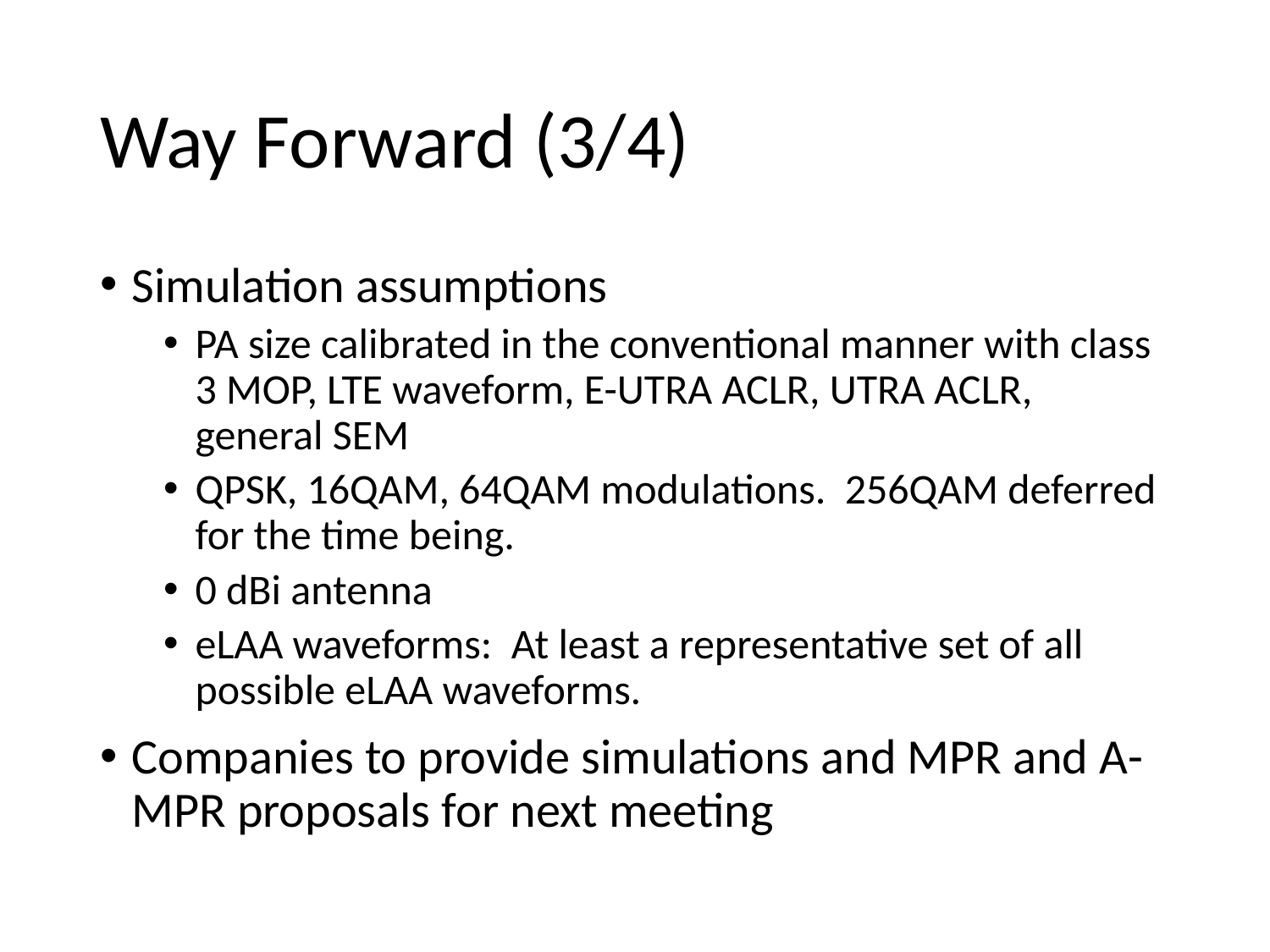

# Way Forward (3/4)
Simulation assumptions
PA size calibrated in the conventional manner with class 3 MOP, LTE waveform, E-UTRA ACLR, UTRA ACLR, general SEM
QPSK, 16QAM, 64QAM modulations.  256QAM deferred for the time being.
0 dBi antenna
eLAA waveforms:  At least a representative set of all possible eLAA waveforms.
Companies to provide simulations and MPR and A-MPR proposals for next meeting